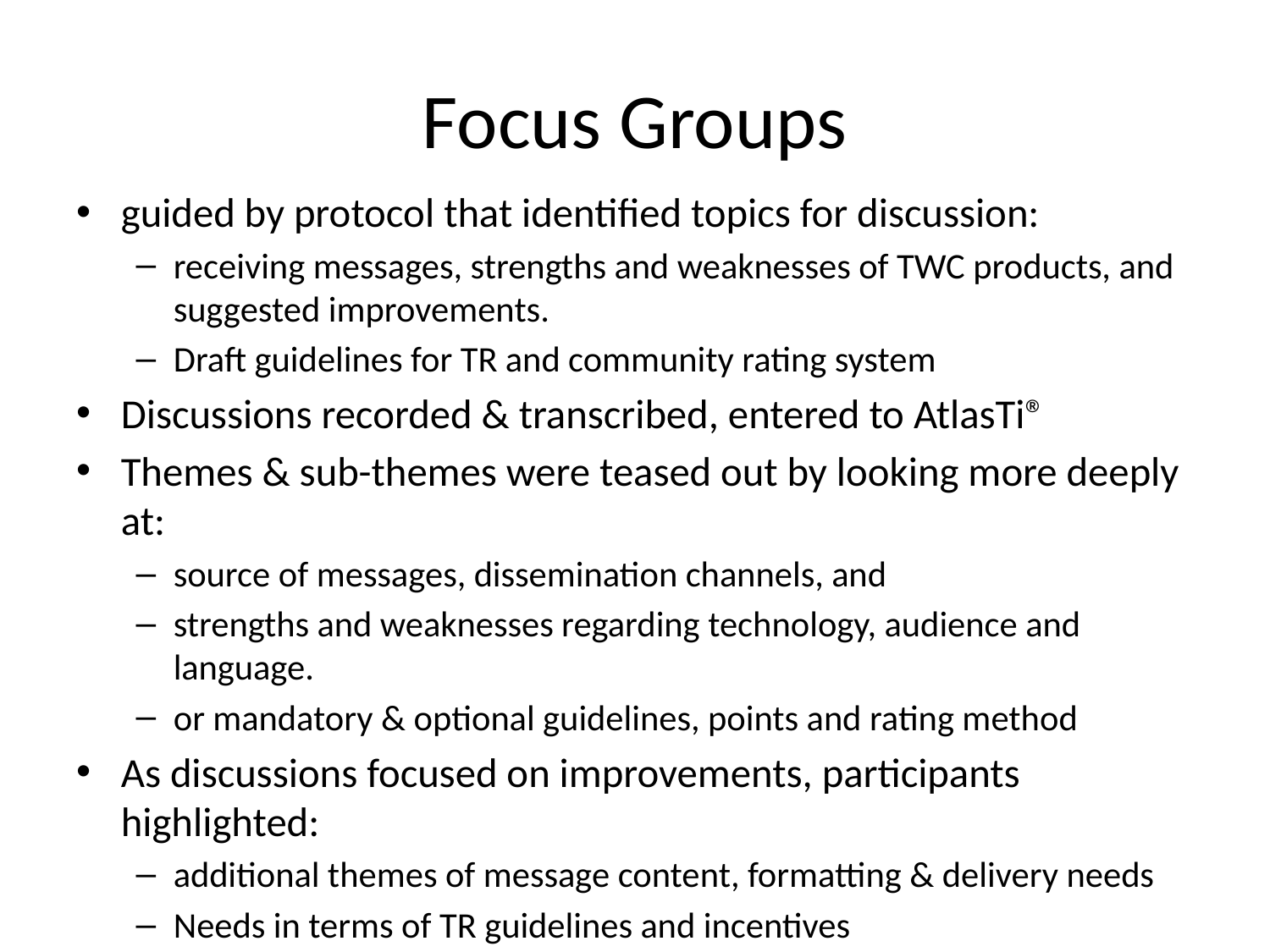

# Focus Groups
guided by protocol that identified topics for discussion:
receiving messages, strengths and weaknesses of TWC products, and suggested improvements.
Draft guidelines for TR and community rating system
Discussions recorded & transcribed, entered to AtlasTi®
Themes & sub-themes were teased out by looking more deeply at:
source of messages, dissemination channels, and
strengths and weaknesses regarding technology, audience and language.
or mandatory & optional guidelines, points and rating method
As discussions focused on improvements, participants highlighted:
additional themes of message content, formatting & delivery needs
Needs in terms of TR guidelines and incentives